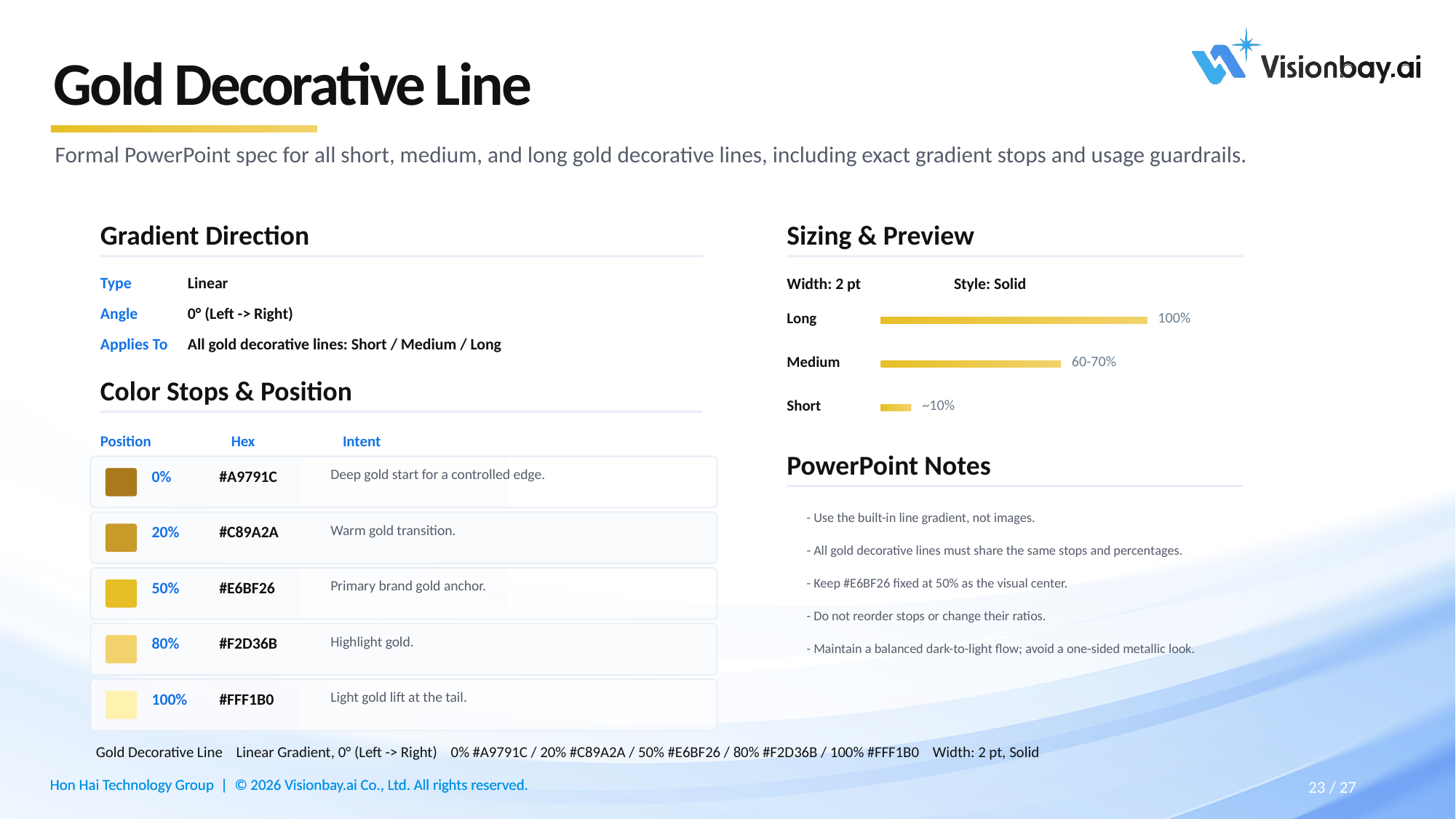

# Gold Decorative Line
Formal PowerPoint spec for all short, medium, and long gold decorative lines, including exact gradient stops and usage guardrails.
Gradient Direction
Sizing & Preview

Type
Linear
Width: 2 pt
Style: Solid
Angle
0° (Left -> Right)
Long
100%

Applies To
All gold decorative lines: Short / Medium / Long
Medium
60-70%

Color Stops & Position
Short
~10%

Position
Hex
Intent
PowerPoint Notes

Deep gold start for a controlled edge.
0%
#A9791C

- Use the built-in line gradient, not images.

Warm gold transition.
20%
#C89A2A

- All gold decorative lines must share the same stops and percentages.

- Keep #E6BF26 fixed at 50% as the visual center.
Primary brand gold anchor.
50%
#E6BF26

- Do not reorder stops or change their ratios.

Highlight gold.
80%
#F2D36B

- Maintain a balanced dark-to-light flow; avoid a one-sided metallic look.

Light gold lift at the tail.
100%
#FFF1B0

Gold Decorative Line    Linear Gradient, 0° (Left -> Right)    0% #A9791C / 20% #C89A2A / 50% #E6BF26 / 80% #F2D36B / 100% #FFF1B0    Width: 2 pt, Solid
27